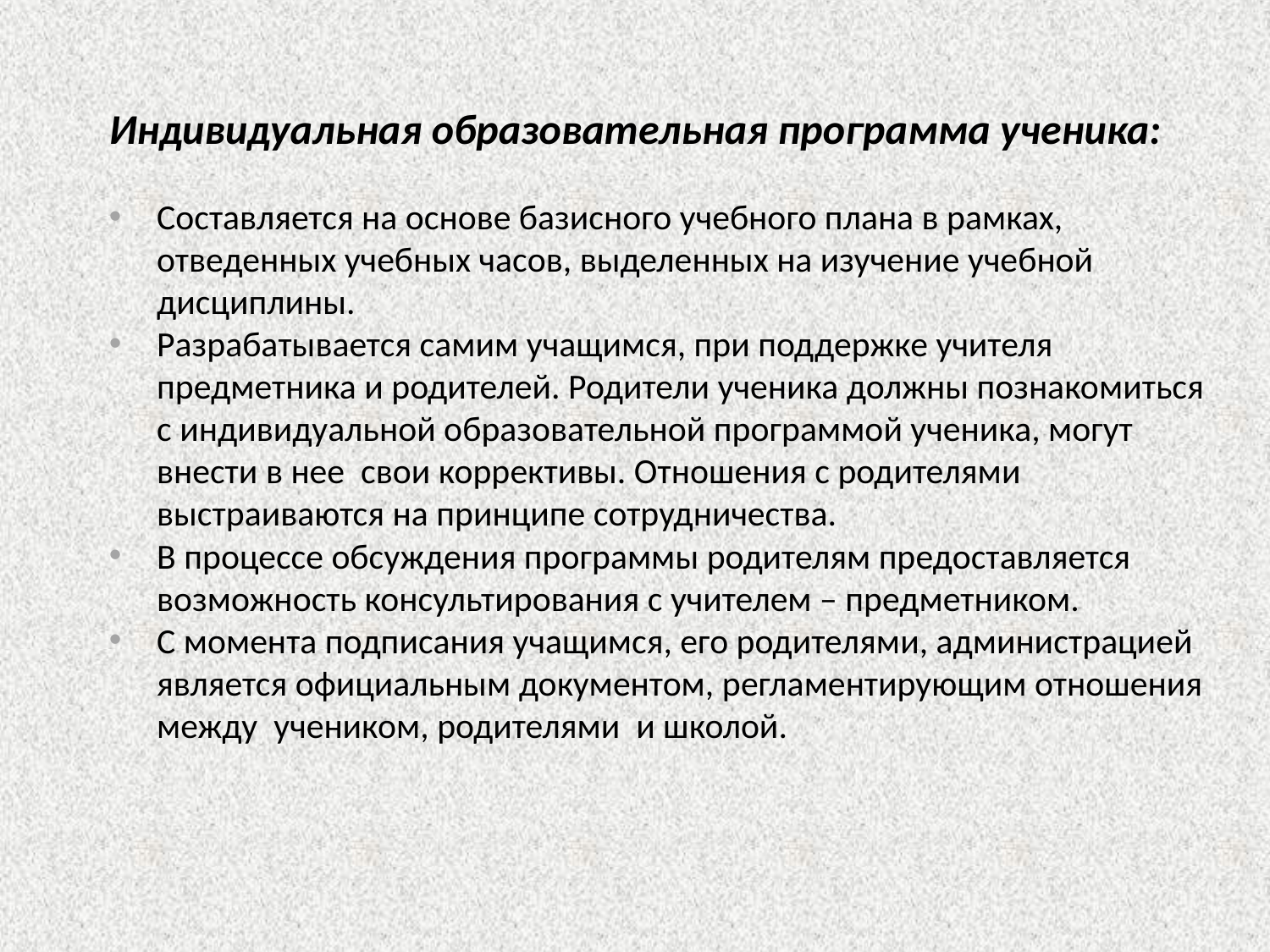

Индивидуальная образовательная программа ученика:

Составляется на основе базисного учебного плана в рамках, отведенных учебных часов, выделенных на изучение учебной дисциплины.
Разрабатывается самим учащимся, при поддержке учителя предметника и родителей. Родители ученика должны познакомиться с индивидуальной образовательной программой ученика, могут внести в нее  свои коррективы. Отношения с родителями выстраиваются на принципе сотрудничества.
В процессе обсуждения программы родителям предоставляется возможность консультирования с учителем – предметником.
С момента подписания учащимся, его родителями, администрацией является официальным документом, регламентирующим отношения между  учеником, родителями  и школой.